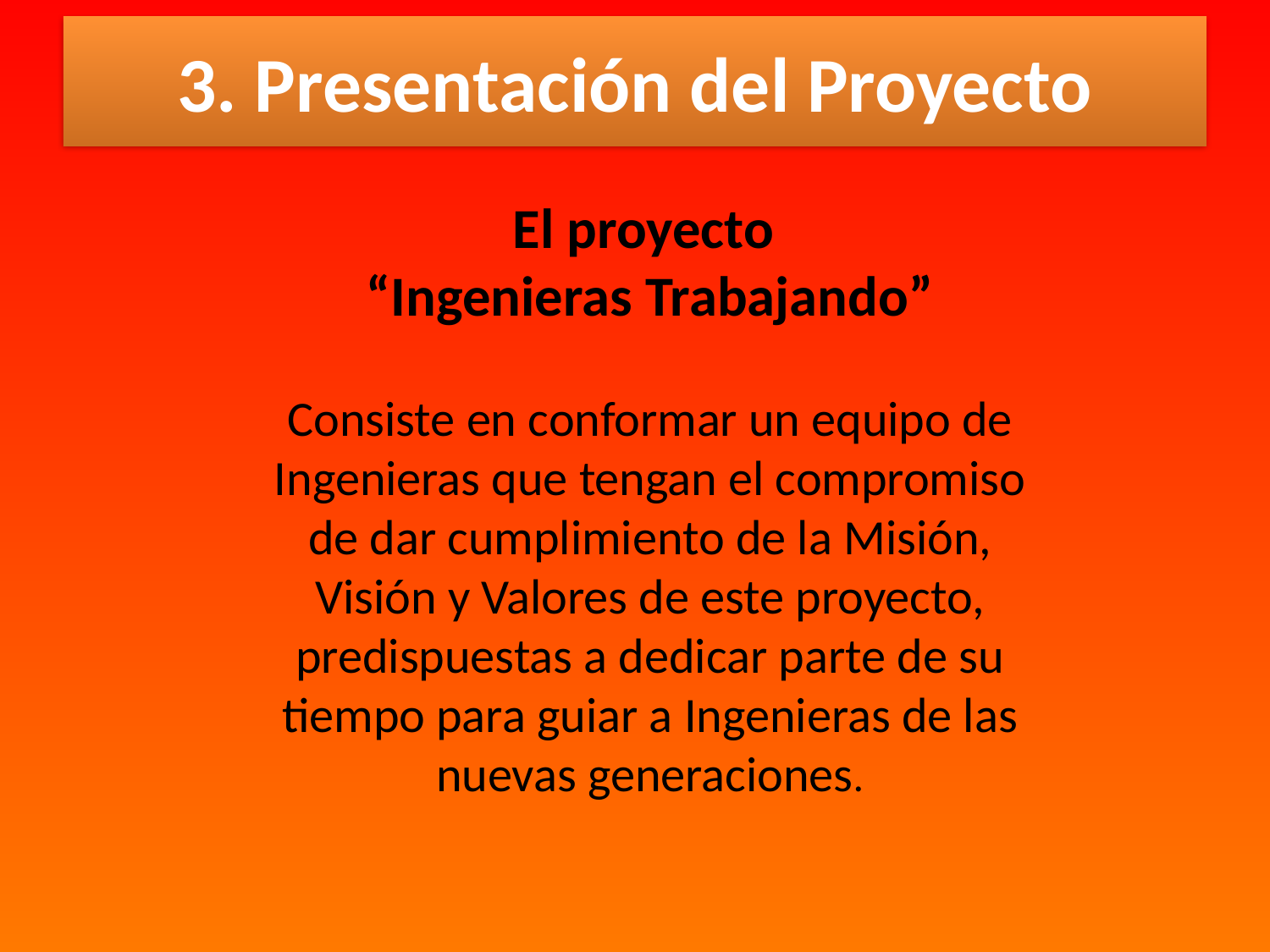

3. Presentación del Proyecto
El proyecto
“Ingenieras Trabajando”

Consiste en conformar un equipo de Ingenieras que tengan el compromiso de dar cumplimiento de la Misión, Visión y Valores de este proyecto, predispuestas a dedicar parte de su tiempo para guiar a Ingenieras de las nuevas generaciones.